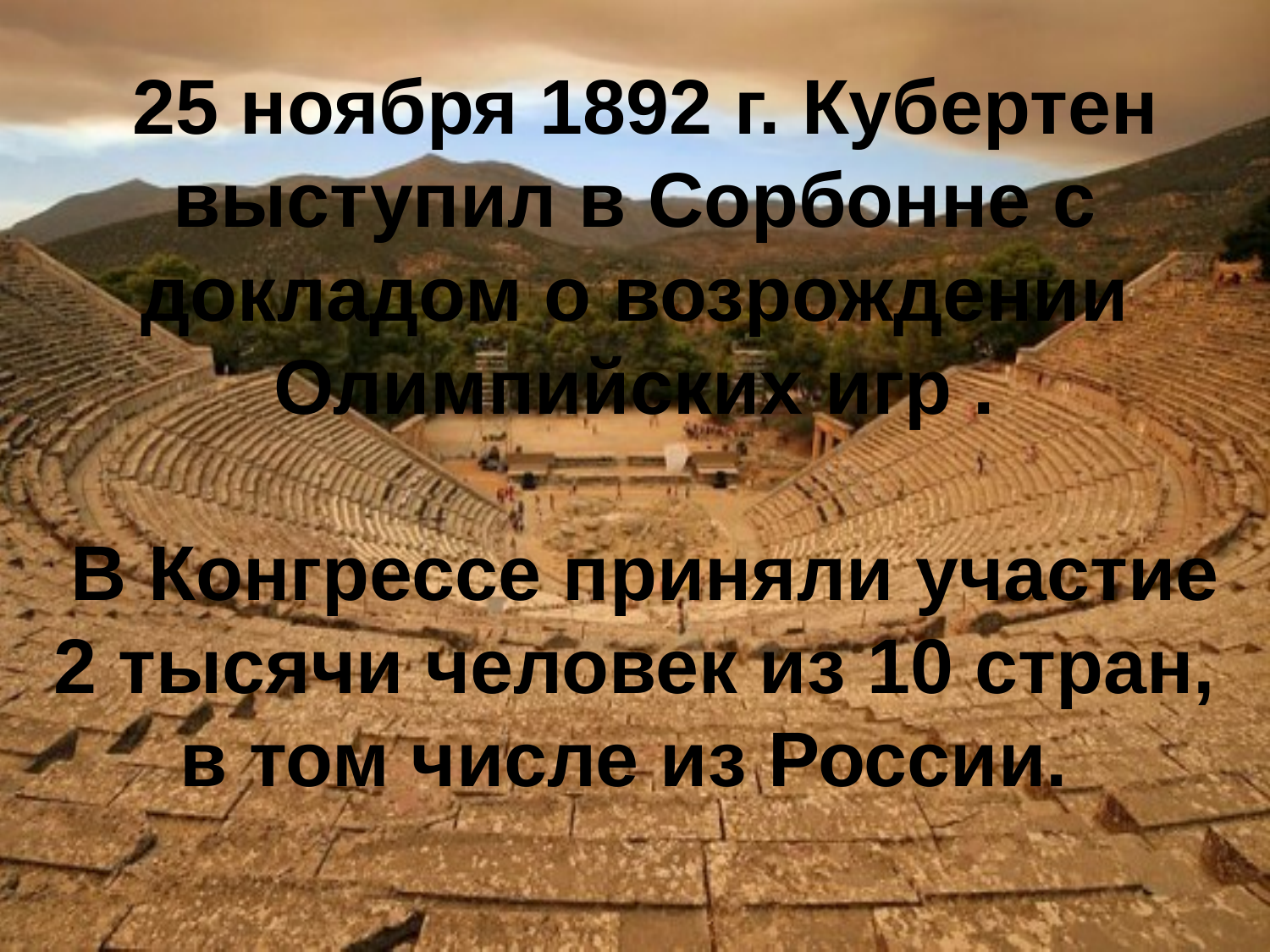

# 25 ноября 1892 г. Кубертен выступил в Сорбонне с докладом о возрождении Олимпийских игр . В Конгрессе приняли участие 2 тысячи человек из 10 стран, в том числе из России.